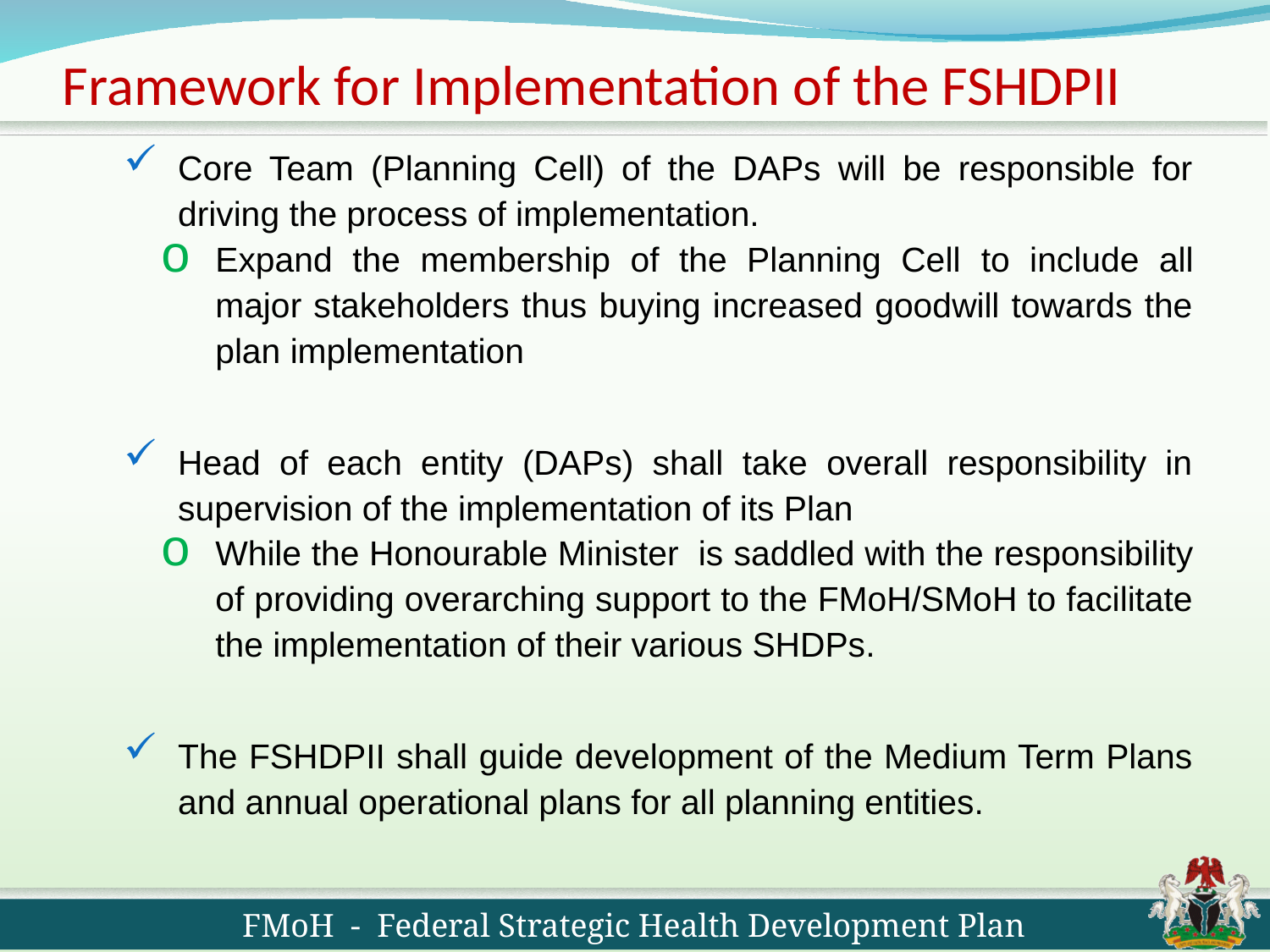

# Framework for Implementation of the FSHDPII
Core Team (Planning Cell) of the DAPs will be responsible for driving the process of implementation.
Expand the membership of the Planning Cell to include all major stakeholders thus buying increased goodwill towards the plan implementation

Head of each entity (DAPs) shall take overall responsibility in supervision of the implementation of its Plan
While the Honourable Minister  is saddled with the responsibility of providing overarching support to the FMoH/SMoH to facilitate the implementation of their various SHDPs.

The FSHDPII shall guide development of the Medium Term Plans and annual operational plans for all planning entities.